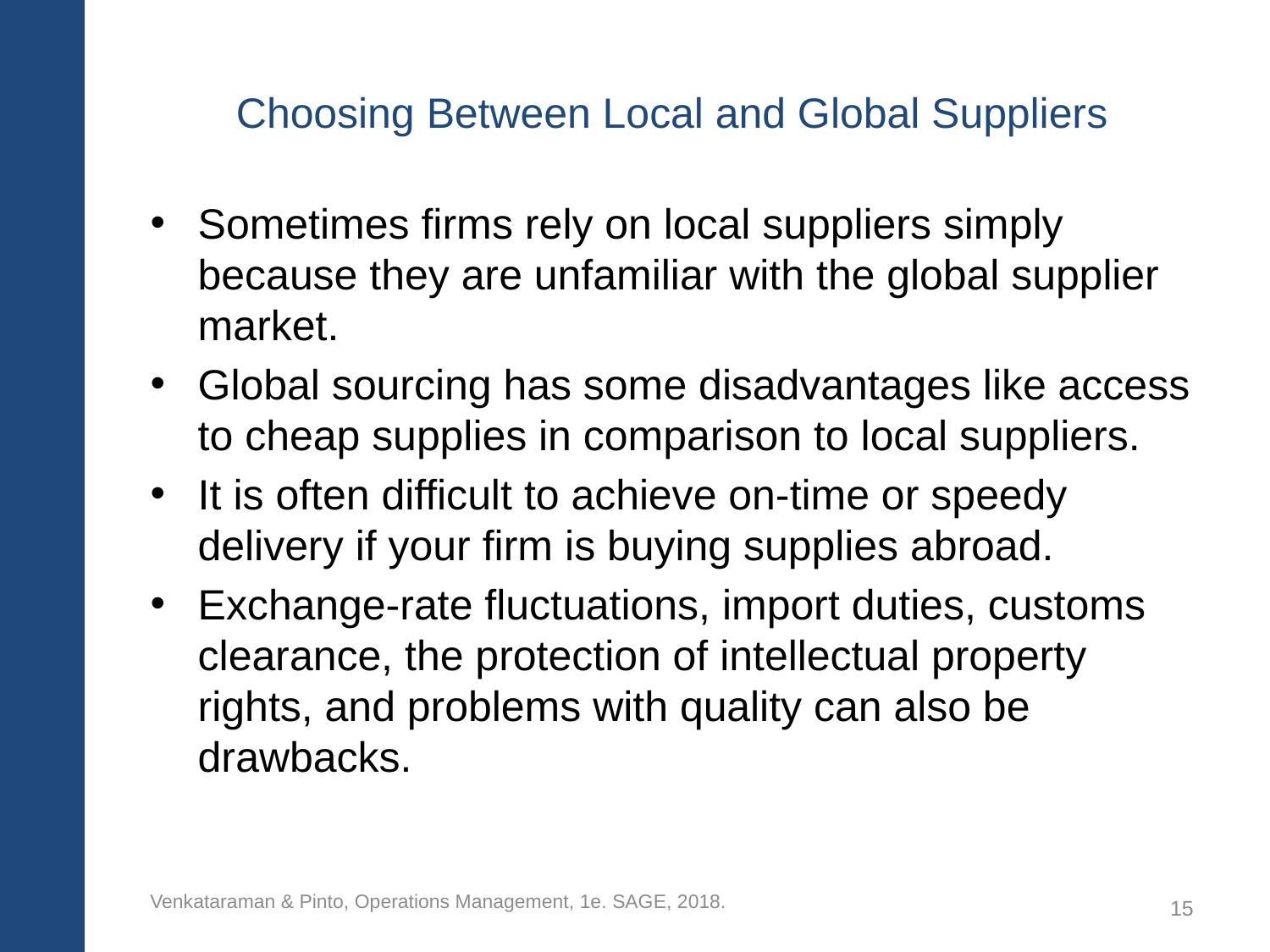

# Choosing Between Local and Global Suppliers
Sometimes firms rely on local suppliers simply because they are unfamiliar with the global supplier market.
Global sourcing has some disadvantages like access to cheap supplies in comparison to local suppliers.
It is often difficult to achieve on-time or speedy delivery if your firm is buying supplies abroad.
Exchange-rate fluctuations, import duties, customs clearance, the protection of intellectual property rights, and problems with quality can also be drawbacks.
Venkataraman & Pinto, Operations Management, 1e. SAGE, 2018.
15